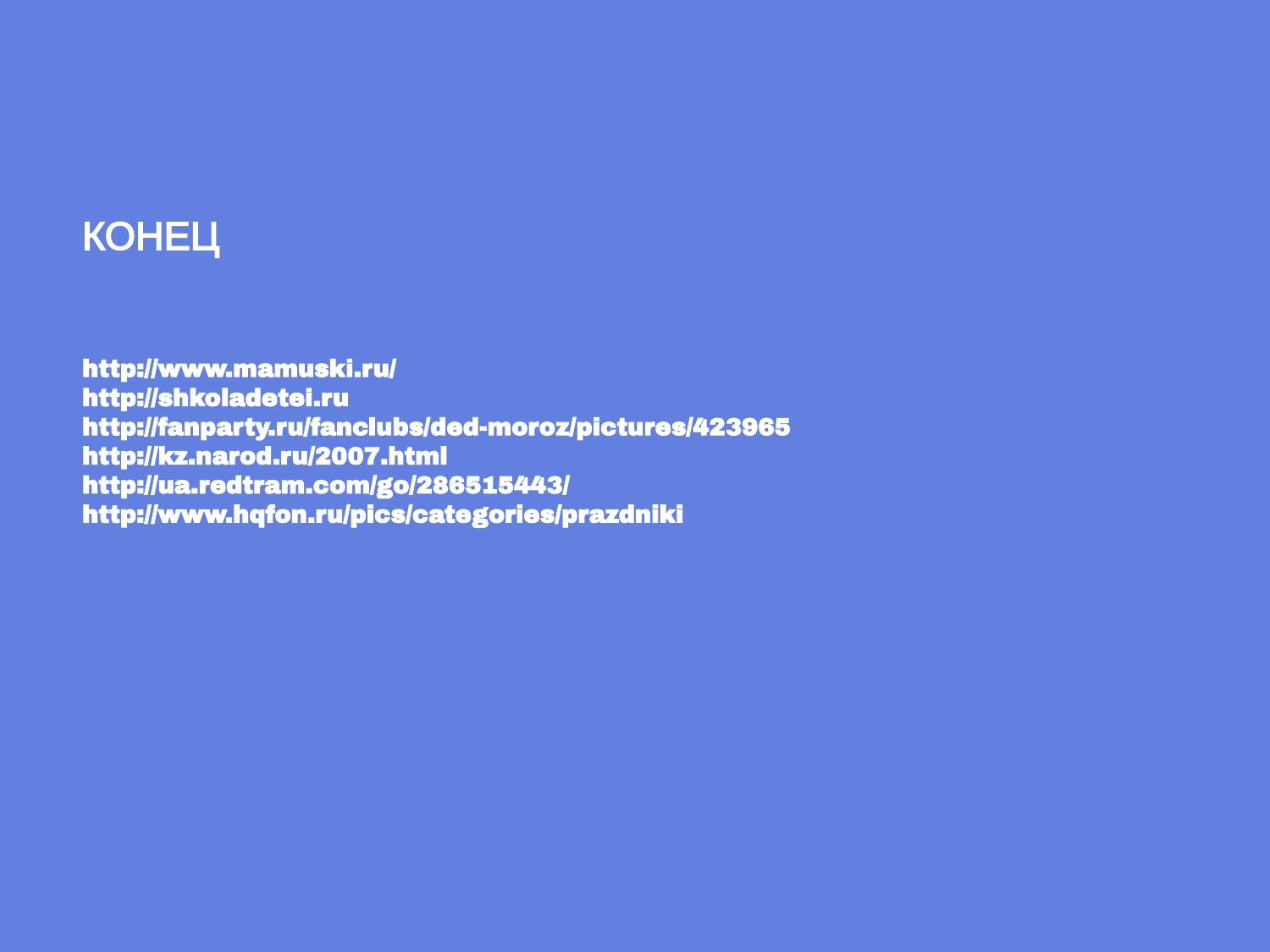

# КОНЕЦ http://www.mamuski.ru/ http://shkoladetei.ru http://fanparty.ru/fanclubs/ded-moroz/pictures/423965 http://kz.narod.ru/2007.html http://ua.redtram.com/go/286515443/ http://www.hqfon.ru/pics/categories/prazdniki